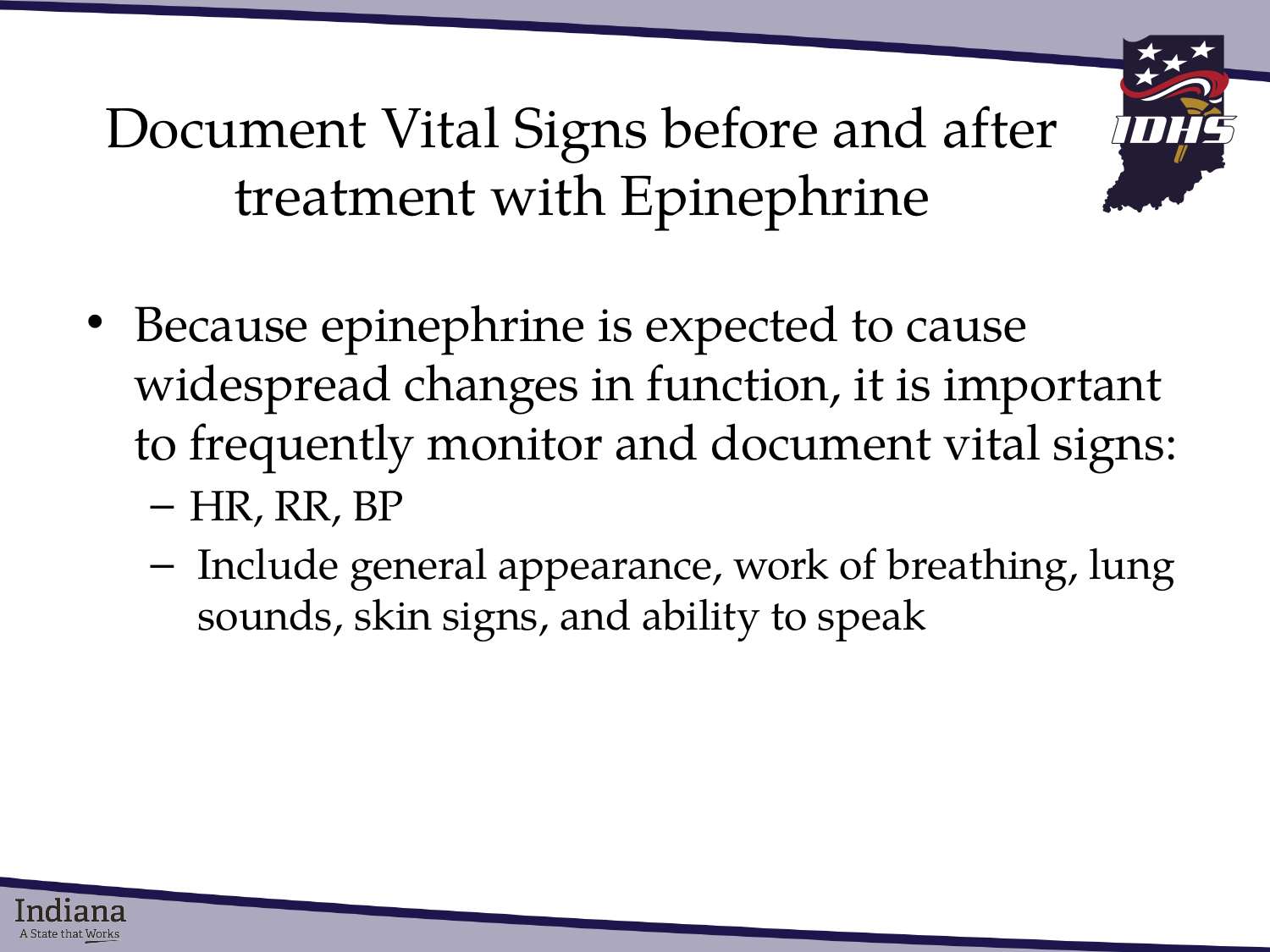

# Document Vital Signs before and after treatment with Epinephrine
Because epinephrine is expected to cause widespread changes in function, it is important to frequently monitor and document vital signs:
HR, RR, BP
Include general appearance, work of breathing, lung sounds, skin signs, and ability to speak